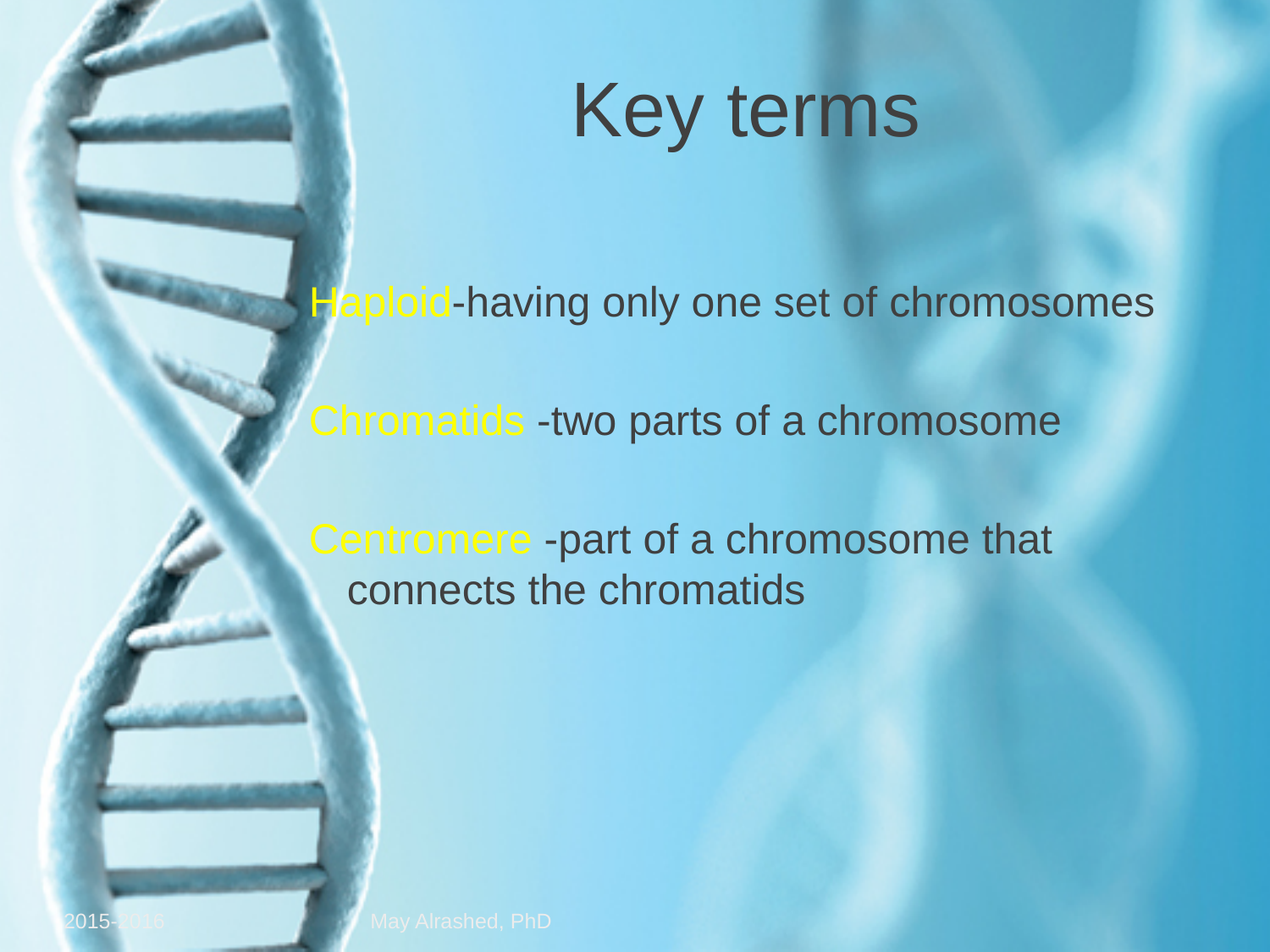

Key terms
Haploid-having only one set of chromosomes

Chromatids -two parts of a chromosome

Centromere -part of a chromosome that connects the chromatids

2015-2016
May Alrashed, PhD